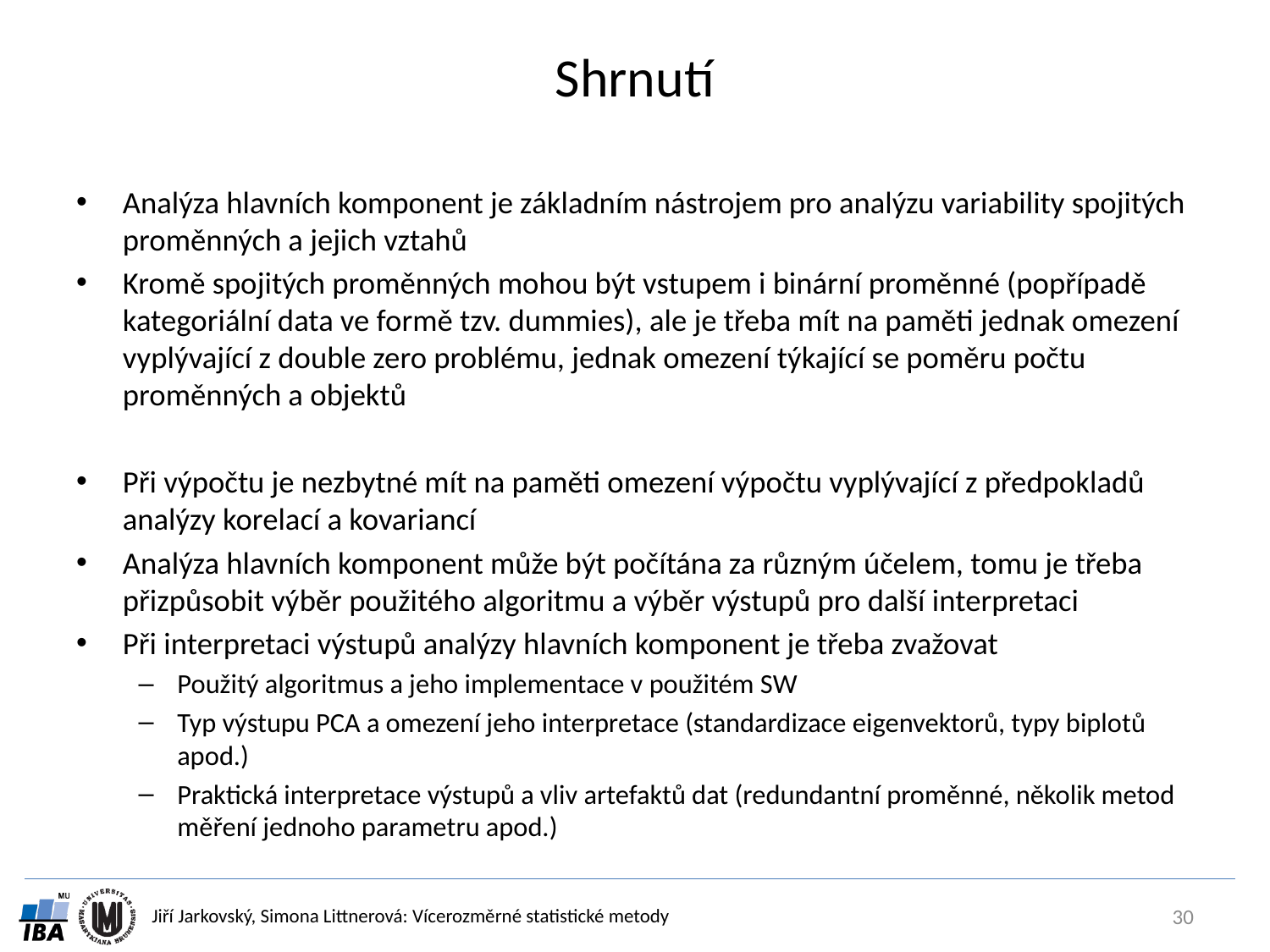

# Shrnutí
Analýza hlavních komponent je základním nástrojem pro analýzu variability spojitých proměnných a jejich vztahů
Kromě spojitých proměnných mohou být vstupem i binární proměnné (popřípadě kategoriální data ve formě tzv. dummies), ale je třeba mít na paměti jednak omezení vyplývající z double zero problému, jednak omezení týkající se poměru počtu proměnných a objektů

Při výpočtu je nezbytné mít na paměti omezení výpočtu vyplývající z předpokladů analýzy korelací a kovariancí
Analýza hlavních komponent může být počítána za různým účelem, tomu je třeba přizpůsobit výběr použitého algoritmu a výběr výstupů pro další interpretaci
Při interpretaci výstupů analýzy hlavních komponent je třeba zvažovat
Použitý algoritmus a jeho implementace v použitém SW
Typ výstupu PCA a omezení jeho interpretace (standardizace eigenvektorů, typy biplotů apod.)
Praktická interpretace výstupů a vliv artefaktů dat (redundantní proměnné, několik metod měření jednoho parametru apod.)
30